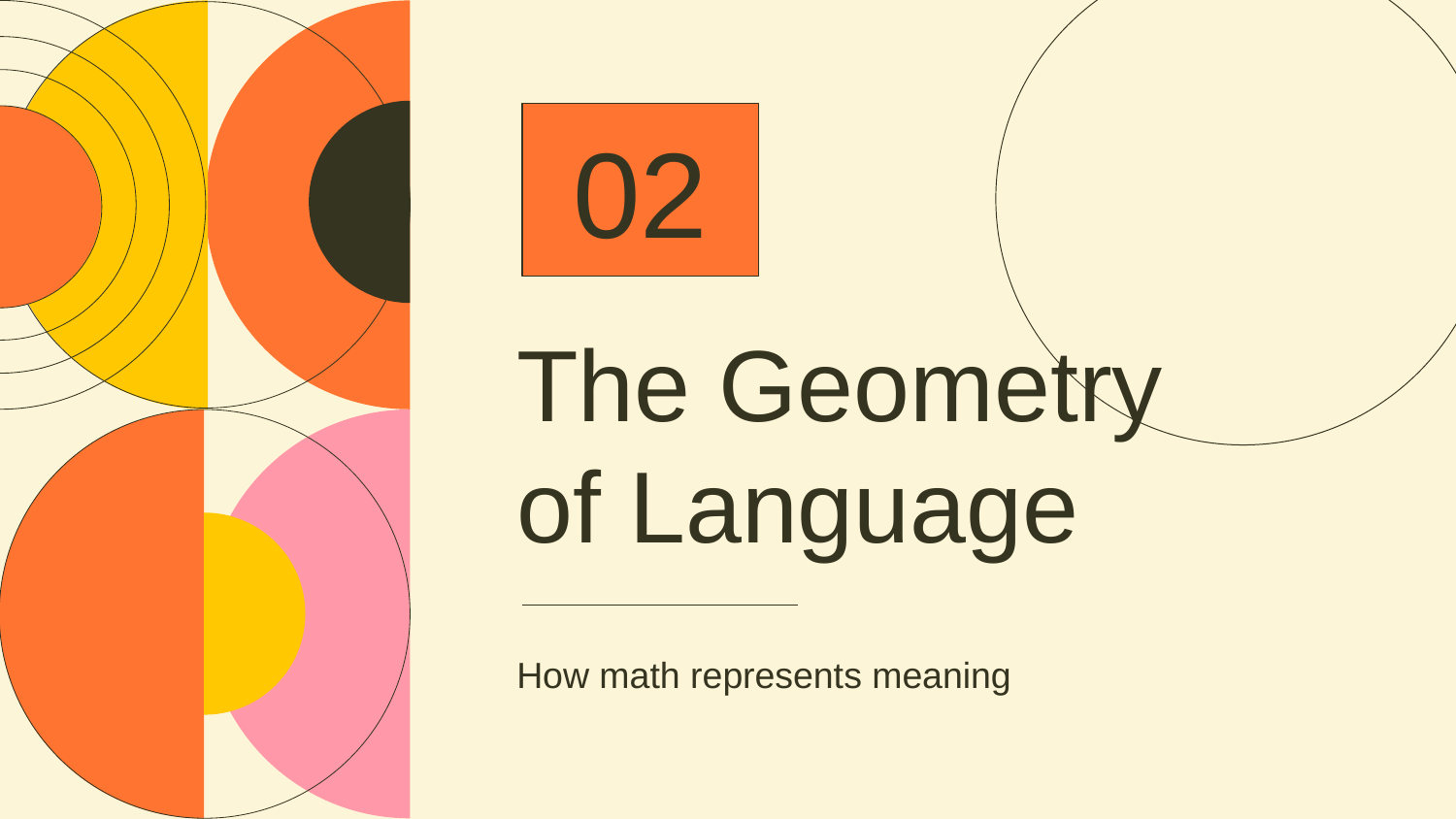

02
# The Geometry of Language
How math represents meaning